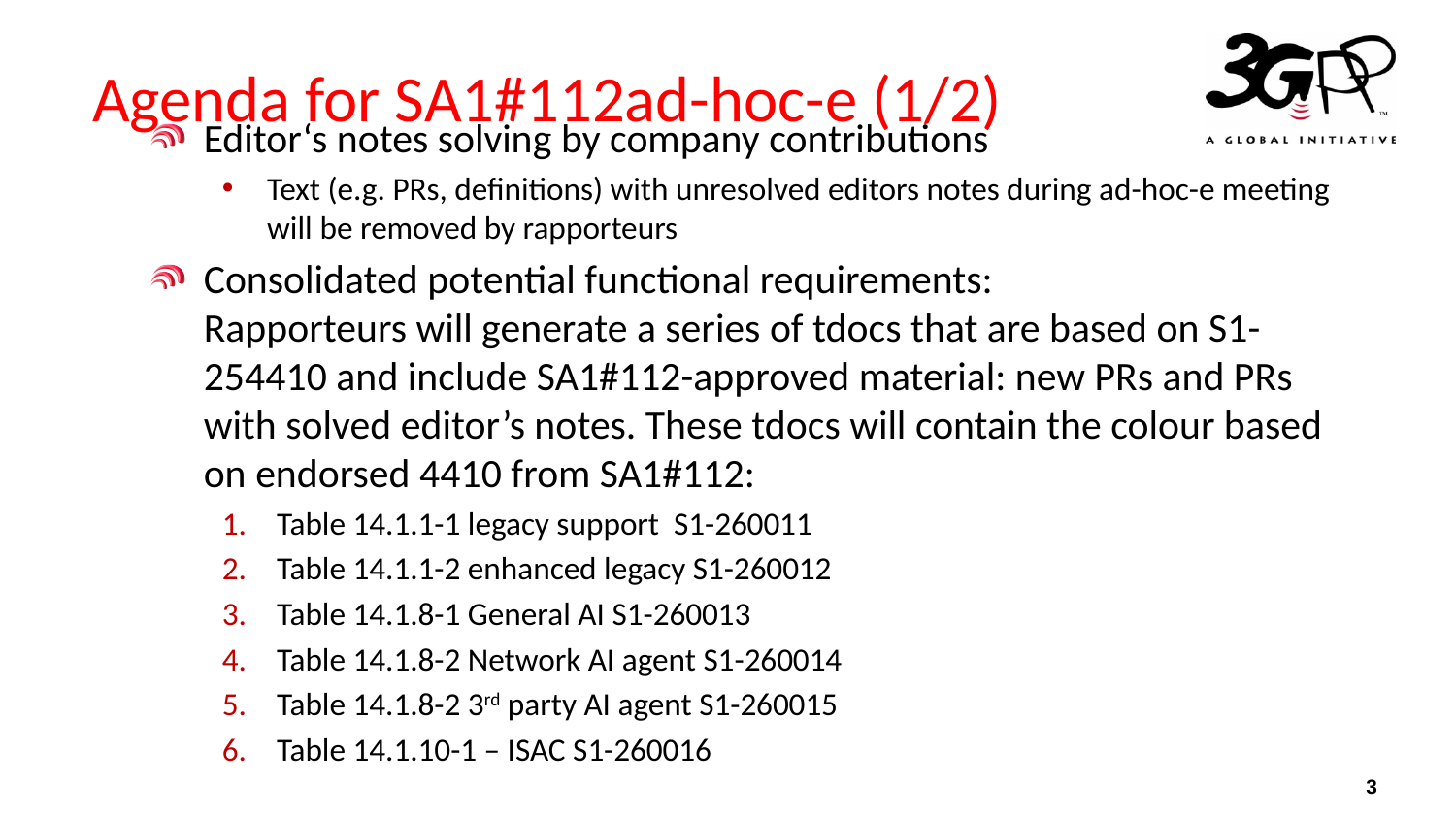

# Agenda for SA1#112ad-hoc-e (1/2)
Editor‘s notes solving by company contributions
Text (e.g. PRs, definitions) with unresolved editors notes during ad-hoc-e meeting will be removed by rapporteurs
Consolidated potential functional requirements:
Rapporteurs will generate a series of tdocs that are based on S1-254410 and include SA1#112-approved material: new PRs and PRs with solved editor’s notes. These tdocs will contain the colour based on endorsed 4410 from SA1#112:
Table 14.1.1-1 legacy support  S1-260011
Table 14.1.1-2 enhanced legacy S1-260012
Table 14.1.8-1 General AI S1-260013
Table 14.1.8-2 Network AI agent S1-260014
Table 14.1.8-2 3rd party AI agent S1-260015
Table 14.1.10-1 – ISAC S1-260016